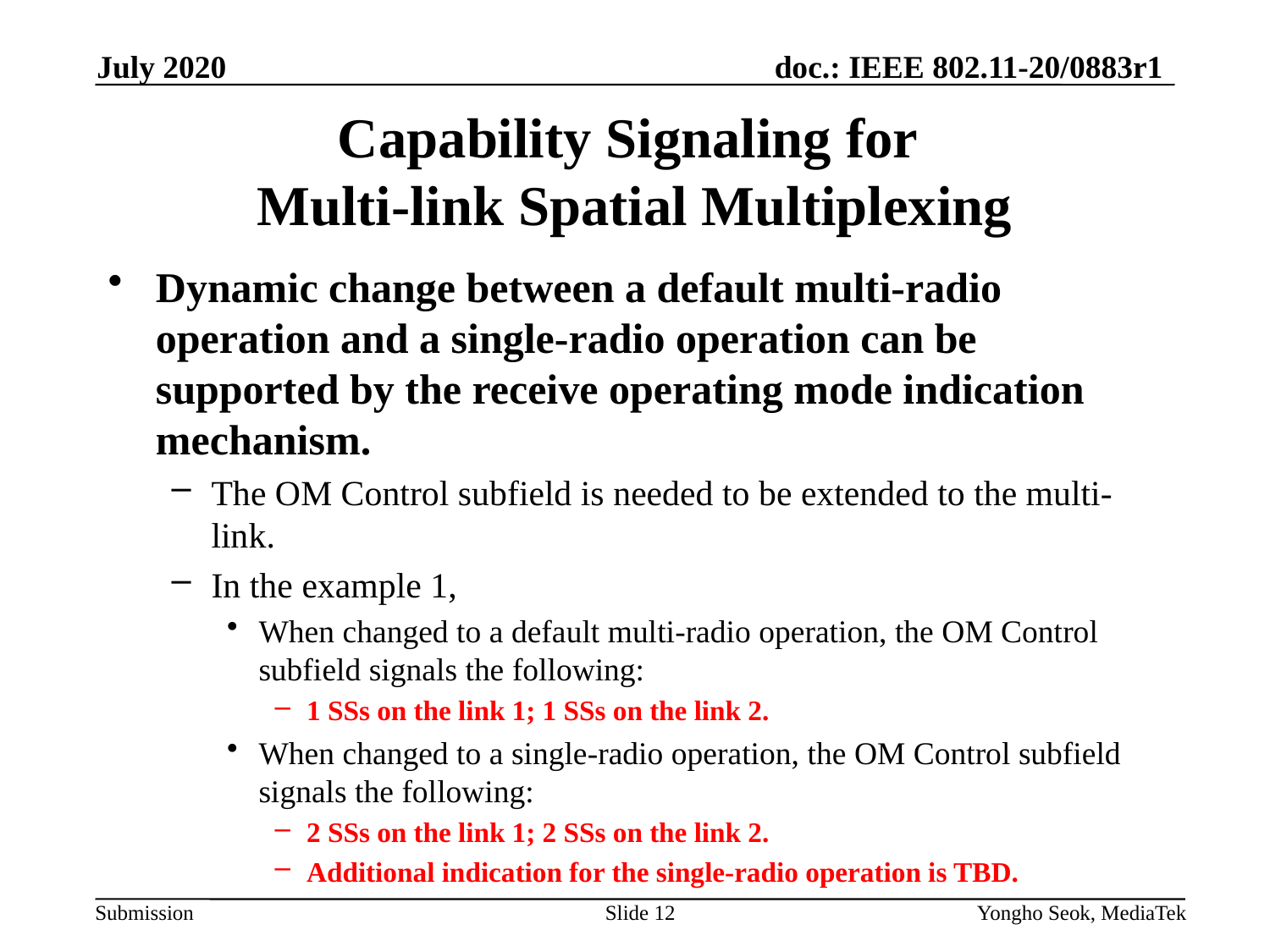

July 2020
# Capability Signaling for Multi-link Spatial Multiplexing
Dynamic change between a default multi-radio operation and a single-radio operation can be supported by the receive operating mode indication mechanism.
The OM Control subfield is needed to be extended to the multi-link.
In the example 1,
When changed to a default multi-radio operation, the OM Control subfield signals the following:
1 SSs on the link 1; 1 SSs on the link 2.
When changed to a single-radio operation, the OM Control subfield signals the following:
2 SSs on the link 1; 2 SSs on the link 2.
Additional indication for the single-radio operation is TBD.

Slide 12
Yongho Seok, MediaTek